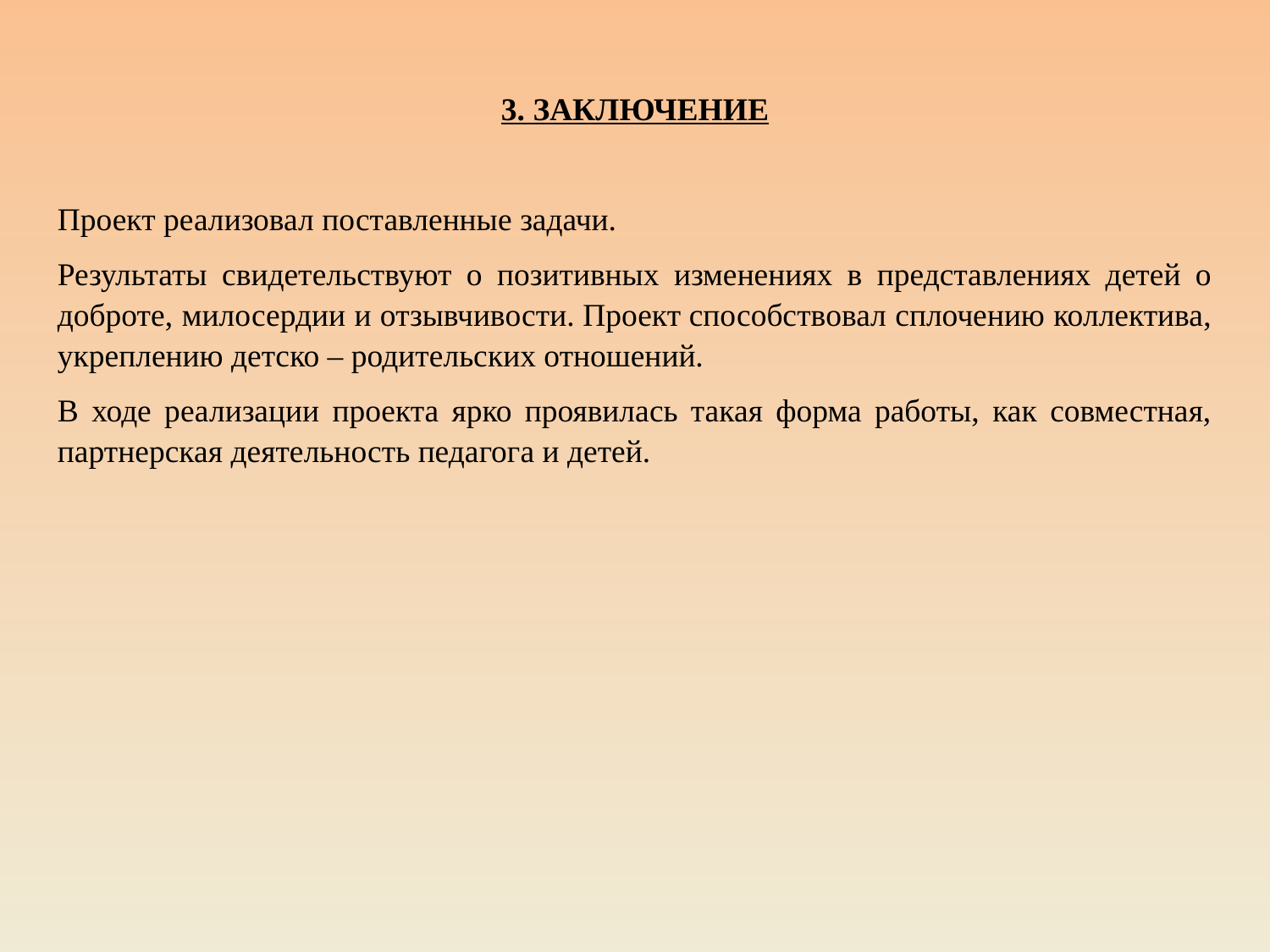

3. Заключение

Проект реализовал поставленные задачи.
Результаты свидетельствуют о позитивных изменениях в представлениях детей о доброте, милосердии и отзывчивости. Проект способствовал сплочению коллектива, укреплению детско – родительских отношений.
В ходе реализации проекта ярко проявилась такая форма работы, как совместная, партнерская деятельность педагога и детей.